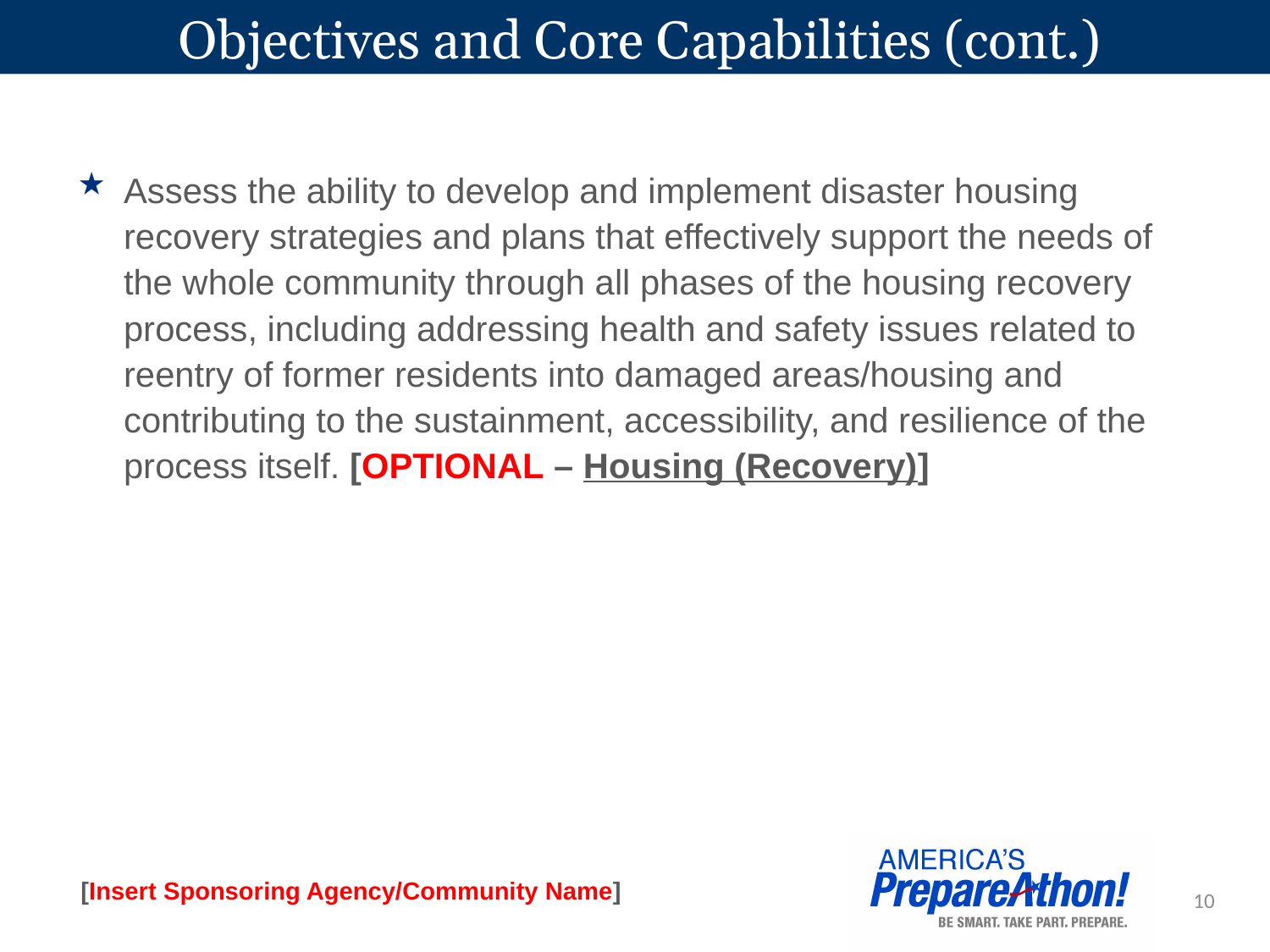

# Objectives and Core Capabilities (cont.)
Assess the ability to develop and implement disaster housing recovery strategies and plans that effectively support the needs of the whole community through all phases of the housing recovery process, including addressing health and safety issues related to reentry of former residents into damaged areas/housing and contributing to the sustainment, accessibility, and resilience of the process itself. [OPTIONAL – Housing (Recovery)]

10